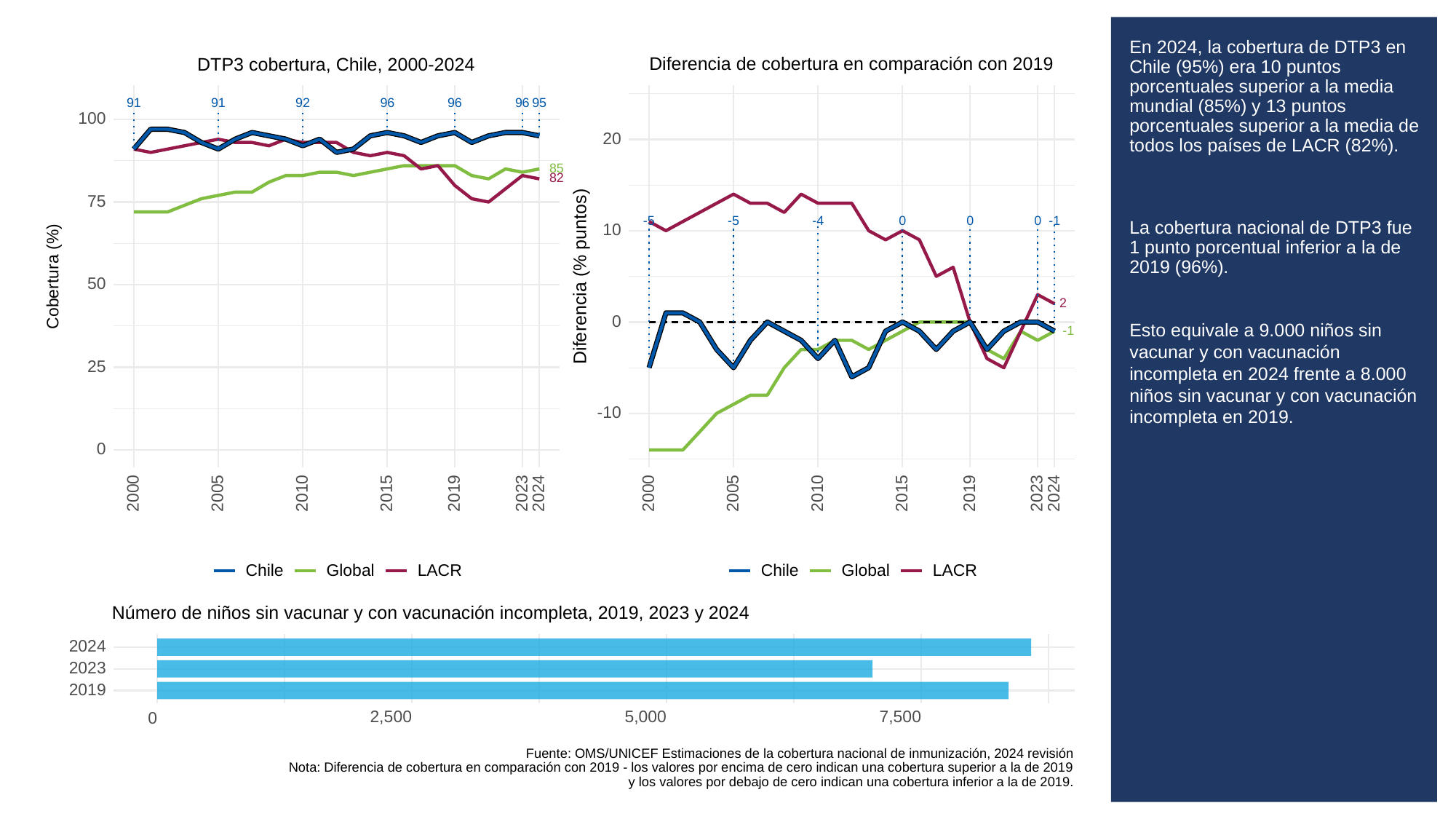

# En 2024, la cobertura de DTP3 en Chile (95%) era 10 puntos porcentuales superior a la media mundial (85%) y 13 puntos porcentuales superior a la media de todos los países de LACR (82%).

La cobertura nacional de DTP3 fue 1 punto porcentual inferior a la de 2019 (96%).

Esto equivale a 9.000 niños sin vacunar y con vacunación incompleta en 2024 frente a 8.000 niños sin vacunar y con vacunación incompleta en 2019.

Diferencia de cobertura en comparación con 2019
DTP3 cobertura, Chile, 2000-2024

91
91
92
96
96
96
95

100

20

85

82

75

0
0
0
-1
-5
-5
-4
10

Diferencia (% puntos)
Cobertura (%)

50

2

0

-1
25

-10

0

2023
2023
2000
2005
2010
2015
2019
2024
2000
2005
2010
2015
2019
2024
Chile
Global
LACR
Chile
Global
LACR

Número de niños sin vacunar y con vacunación incompleta, 2019, 2023 y 2024

2024

2023

2019

2,500
5,000
7,500
0
Fuente: OMS/UNICEF Estimaciones de la cobertura nacional de inmunización, 2024 revisión
Nota: Diferencia de cobertura en comparación con 2019 - los valores por encima de cero indican una cobertura superior a la de 2019
y los valores por debajo de cero indican una cobertura inferior a la de 2019.